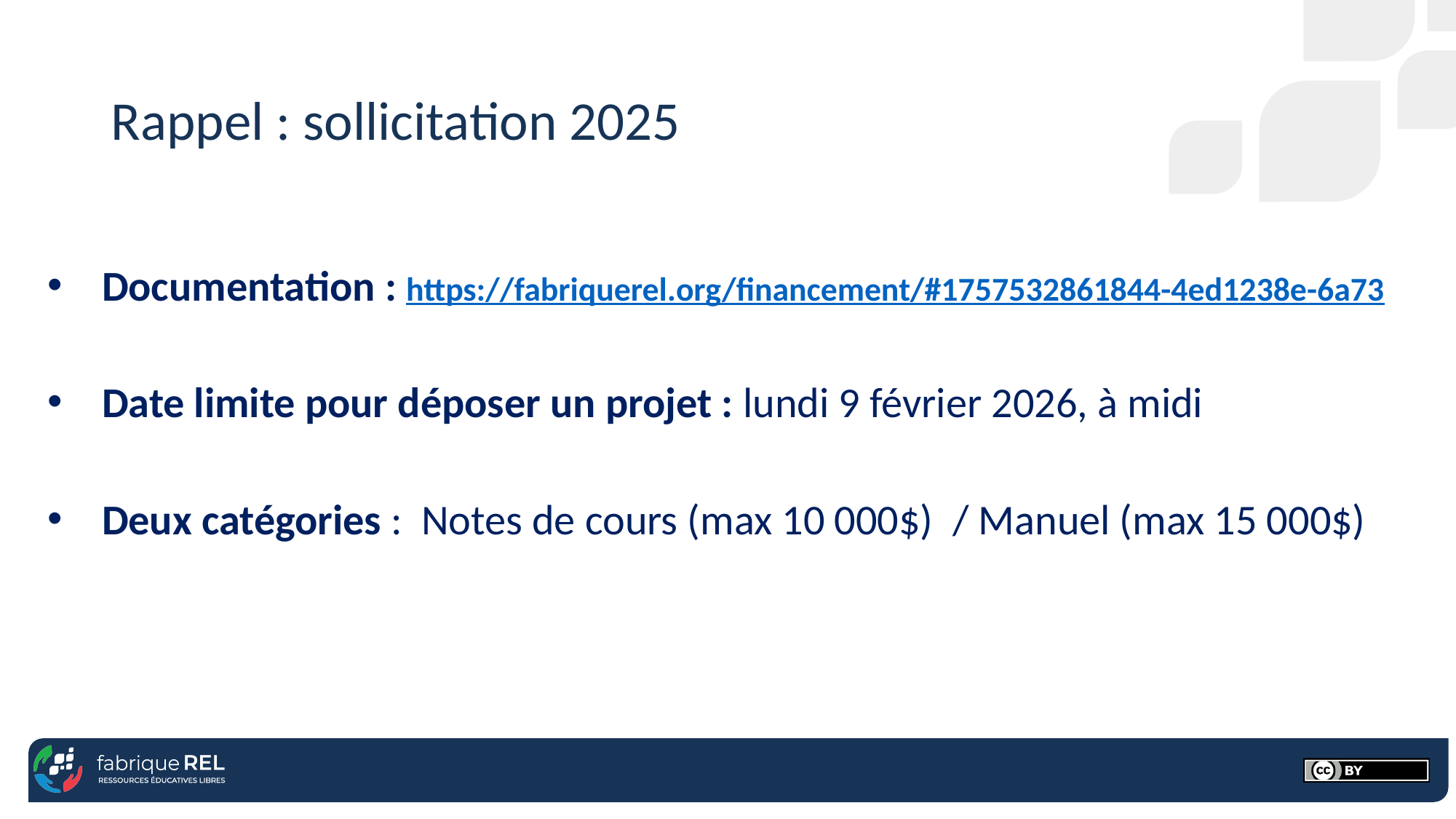

# Rappel : sollicitation 2025
Documentation : https://fabriquerel.org/financement/#1757532861844-4ed1238e-6a73
Date limite pour déposer un projet : lundi 9 février 2026, à midi
Deux catégories :  Notes de cours (max 10 000$)  / Manuel (max 15 000$)